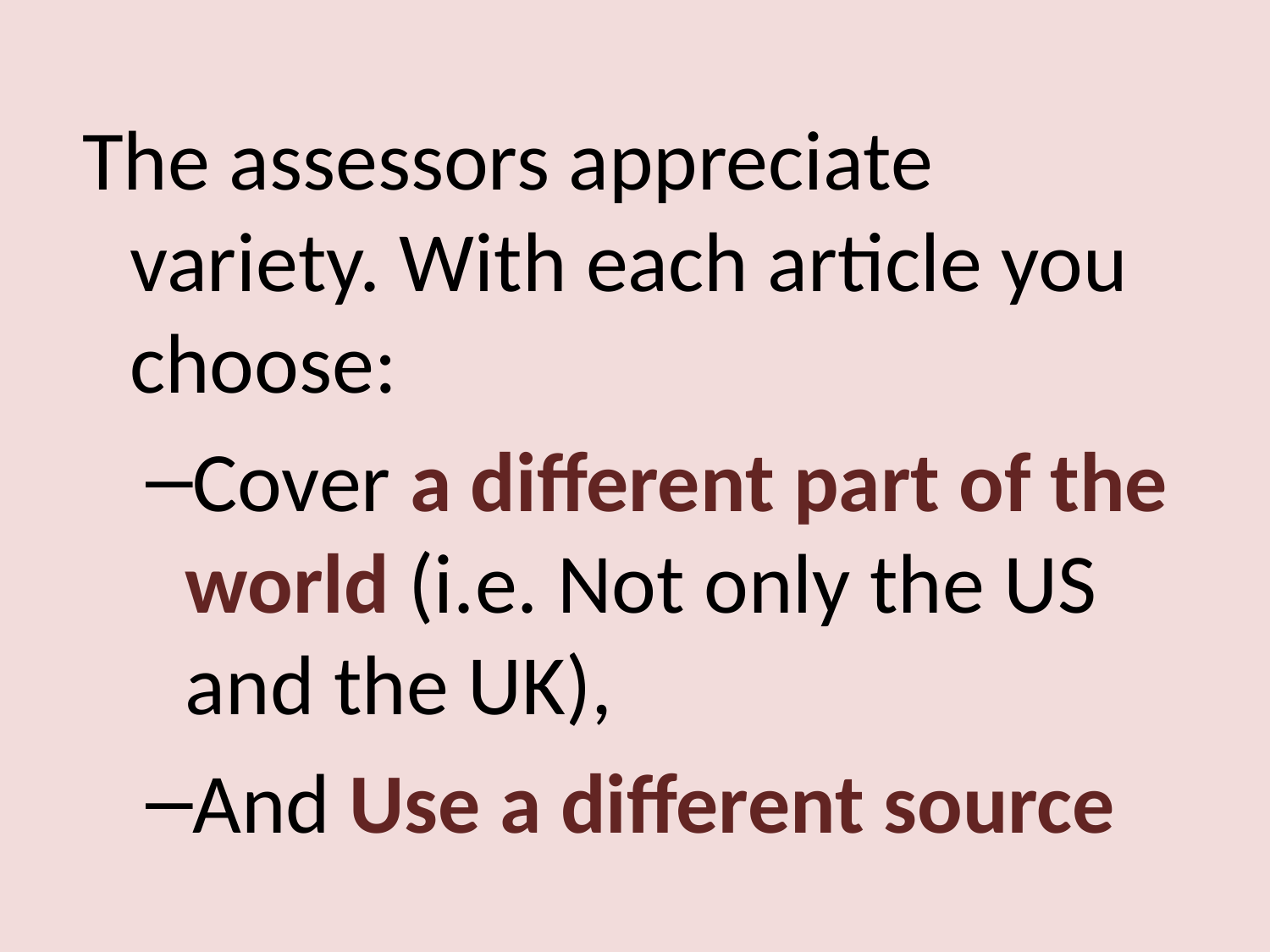

The assessors appreciate variety. With each article you choose:
Cover a different part of the world (i.e. Not only the US and the UK),
And Use a different source